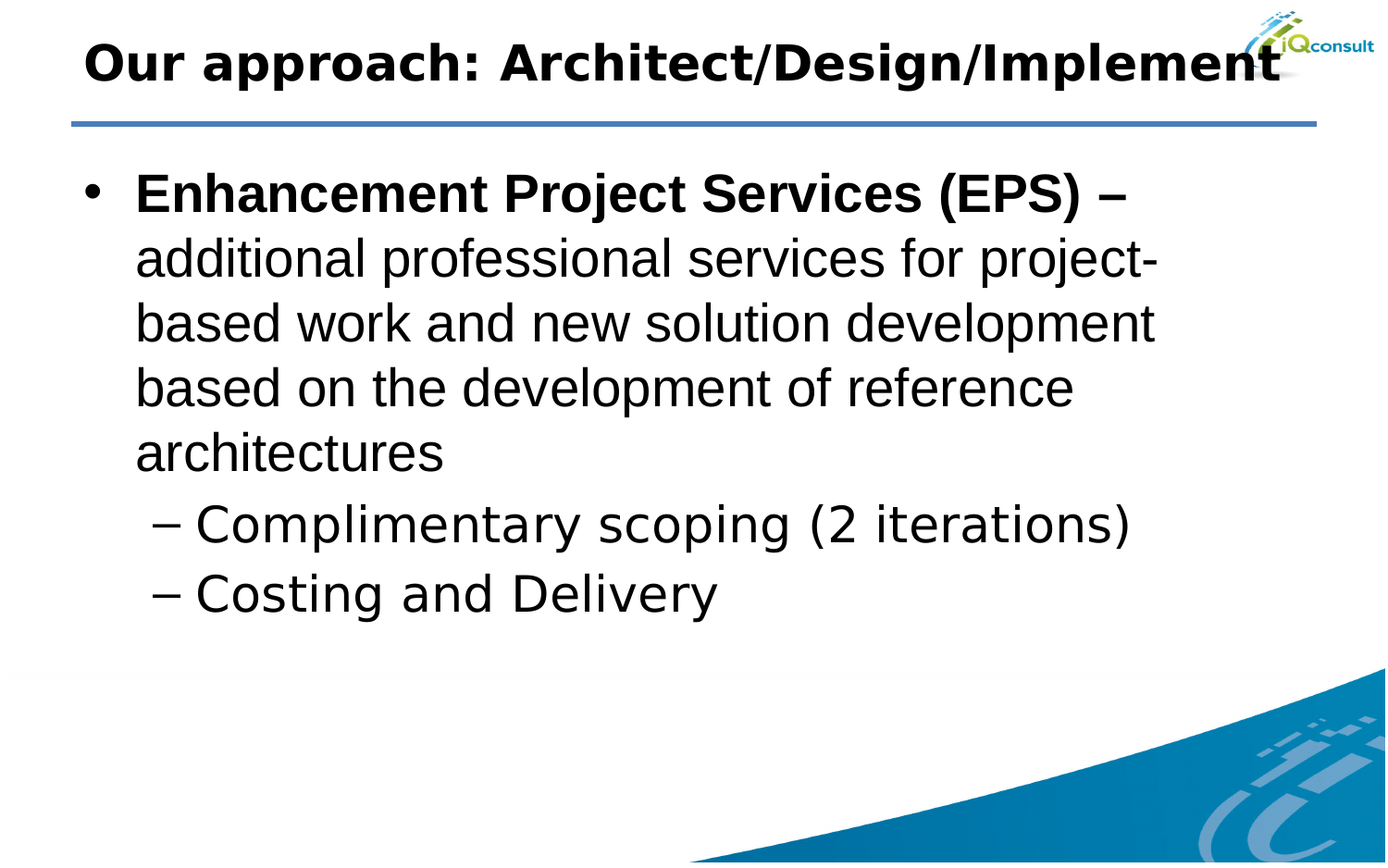

# Our approach: Architect/Design/Implement
Enhancement Project Services (EPS) – additional professional services for project-based work and new solution development based on the development of reference architectures
Complimentary scoping (2 iterations)
Costing and Delivery